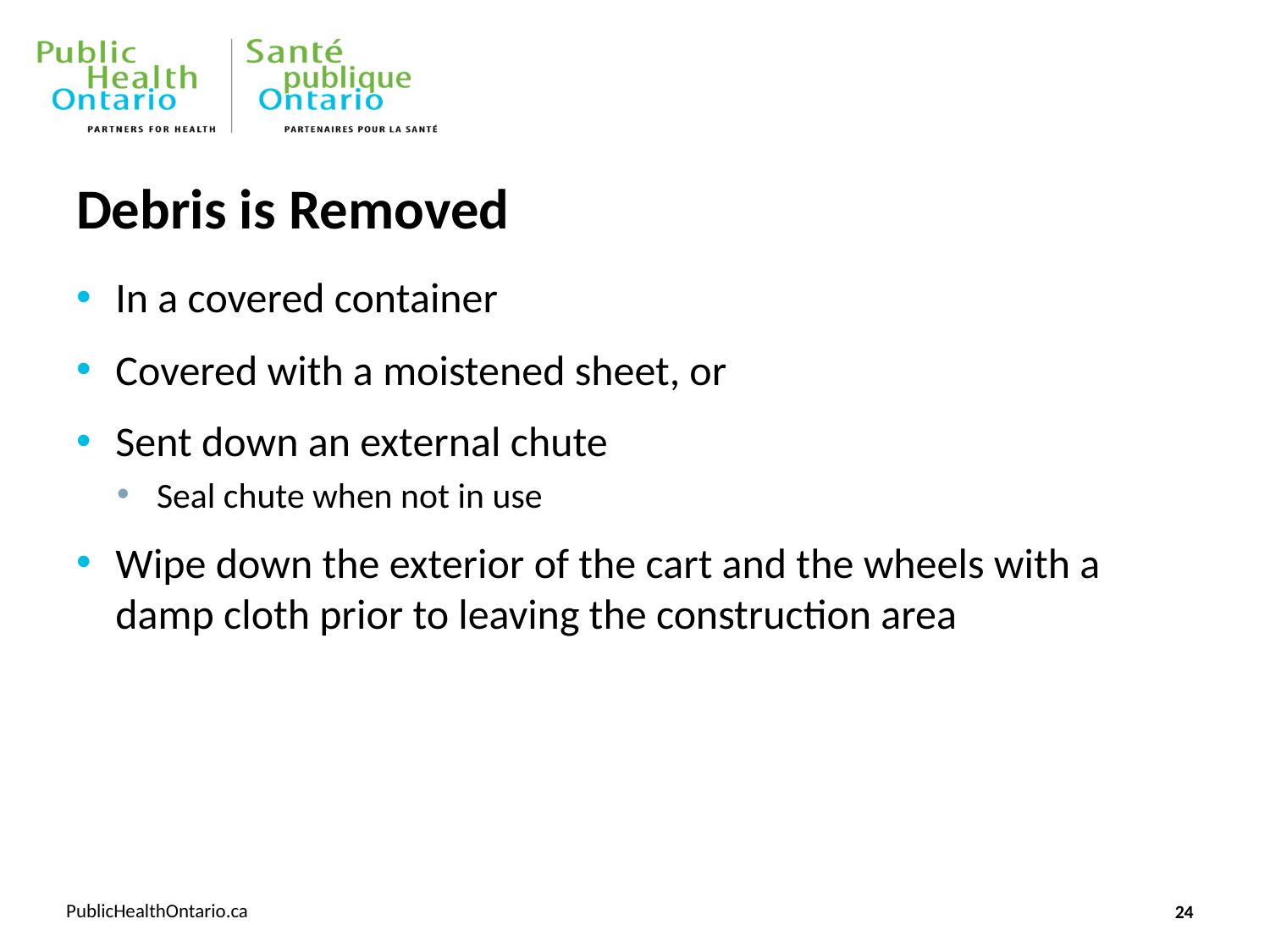

# Debris is Removed
In a covered container
Covered with a moistened sheet, or
Sent down an external chute
Seal chute when not in use
Wipe down the exterior of the cart and the wheels with a damp cloth prior to leaving the construction area

24